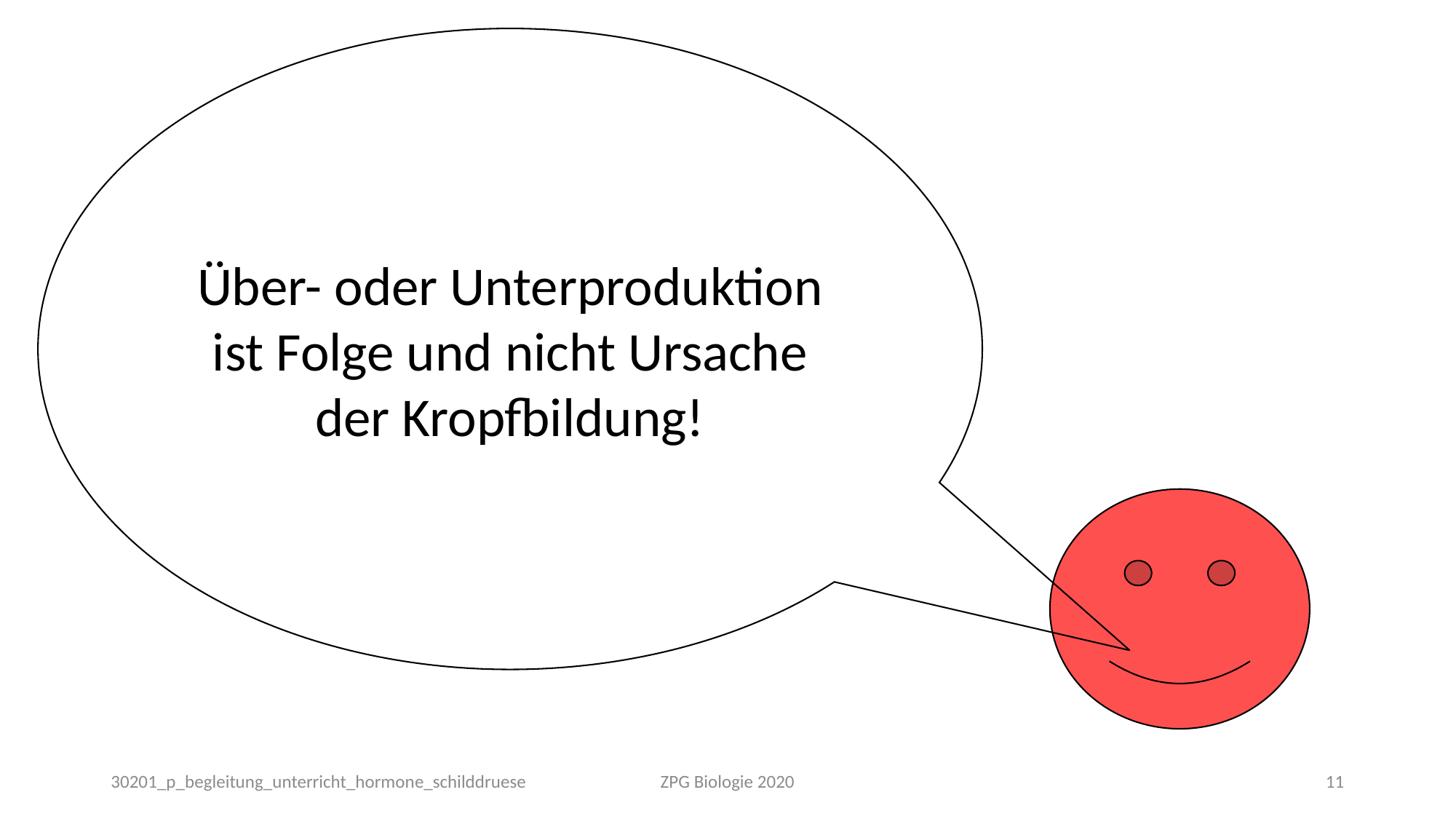

Über- oder Unterproduktion ist Folge und nicht Ursache der Kropfbildung!

30201_p_begleitung_unterricht_hormone_schilddruese
ZPG Biologie 2020
11